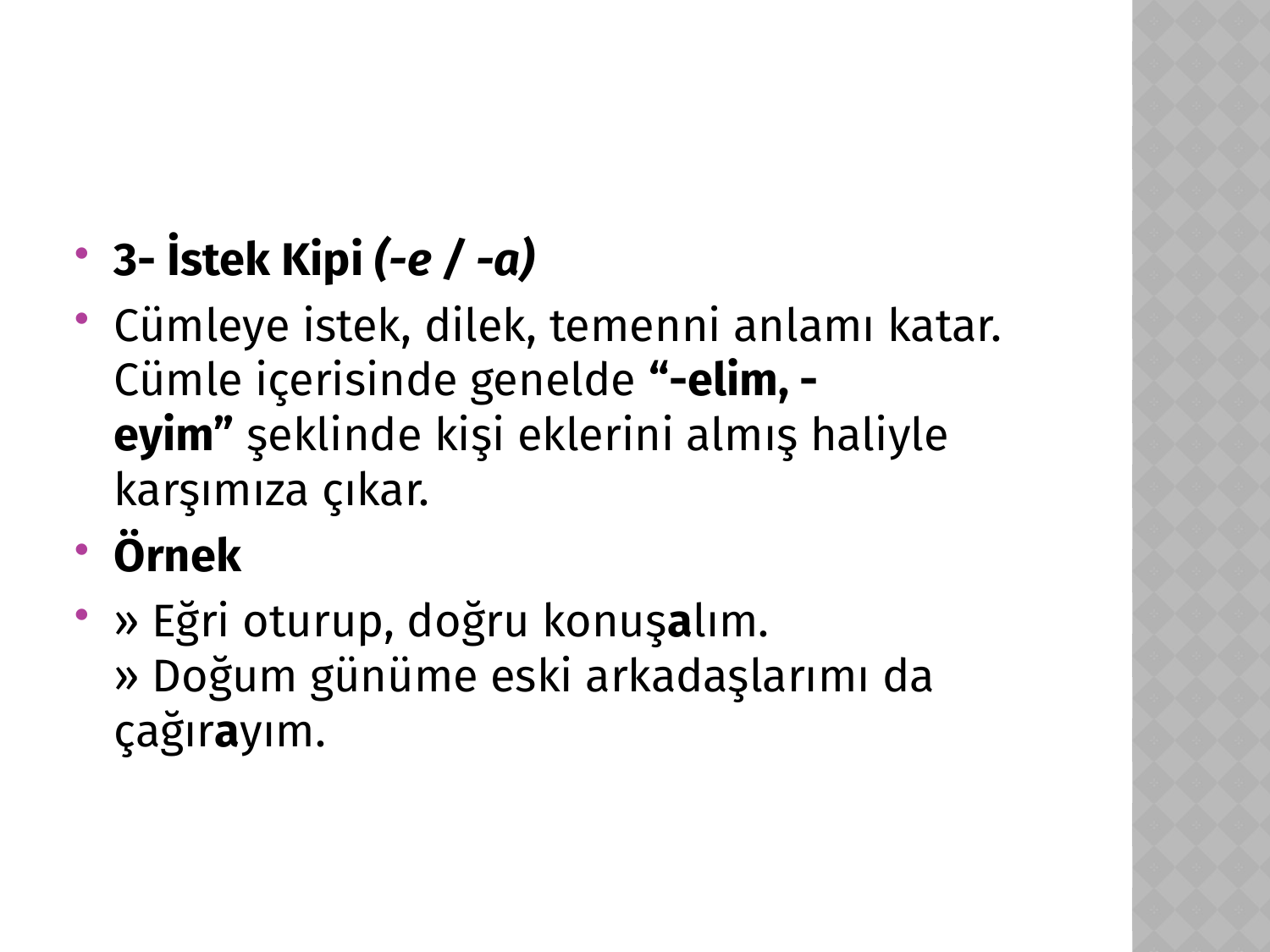

#
3- İstek Kipi (-e / -a)
Cümleye istek, dilek, temenni anlamı katar. Cümle içerisinde genelde “-elim, -eyim” şeklinde kişi eklerini almış haliyle karşımıza çıkar.
Örnek
» Eğri oturup, doğru konuşalım.
» Doğum günüme eski arkadaşlarımı da çağırayım.